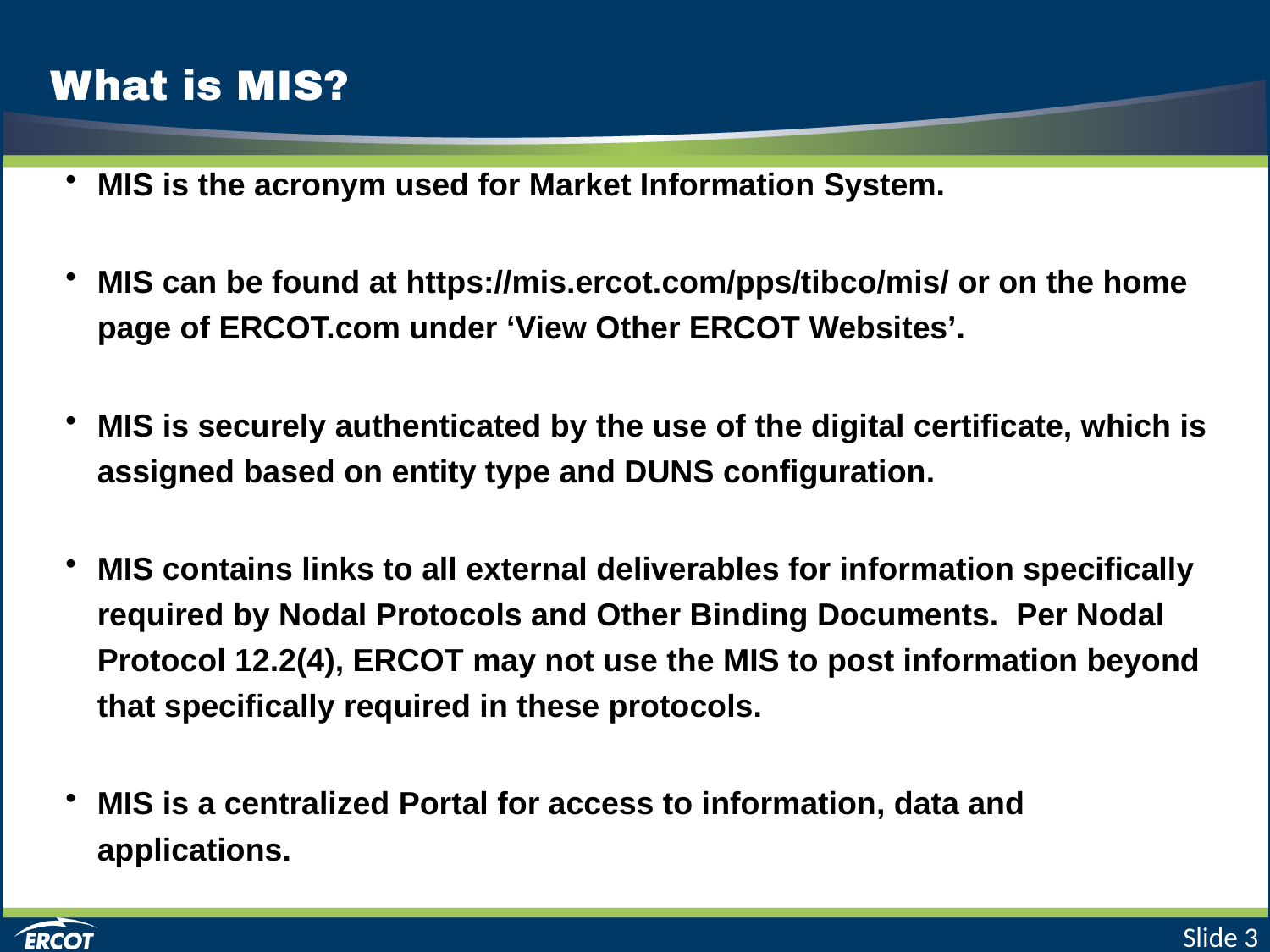

# What is MIS?

MIS is the acronym used for Market Information System.
MIS can be found at https://mis.ercot.com/pps/tibco/mis/ or on the home page of ERCOT.com under ‘View Other ERCOT Websites’.
MIS is securely authenticated by the use of the digital certificate, which is assigned based on entity type and DUNS configuration.
MIS contains links to all external deliverables for information specifically required by Nodal Protocols and Other Binding Documents.  Per Nodal Protocol 12.2(4), ERCOT may not use the MIS to post information beyond that specifically required in these protocols.
MIS is a centralized Portal for access to information, data and applications.